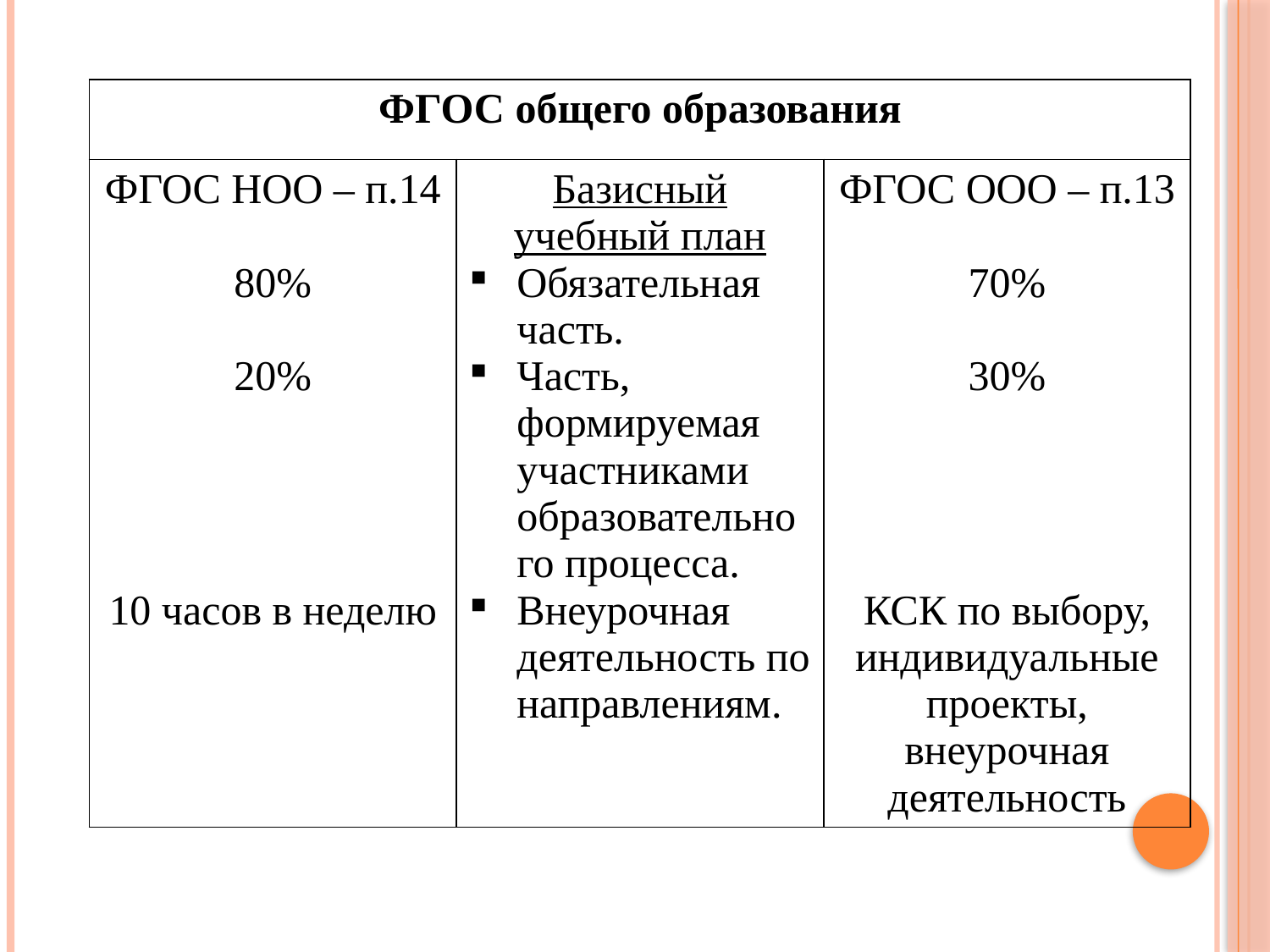

| ФГОС общего образования |  |  |
| --- | --- | --- |
| ФГОС НОО – п.14 80% 20% 10 часов в неделю | Базисный учебный план Обязательная часть. Часть, формируемая участниками образовательного процесса. Внеурочная деятельность по направлениям. | ФГОС ООО – п.13 70% 30% КСК по выбору, индивидуальные проекты, внеурочная деятельность |